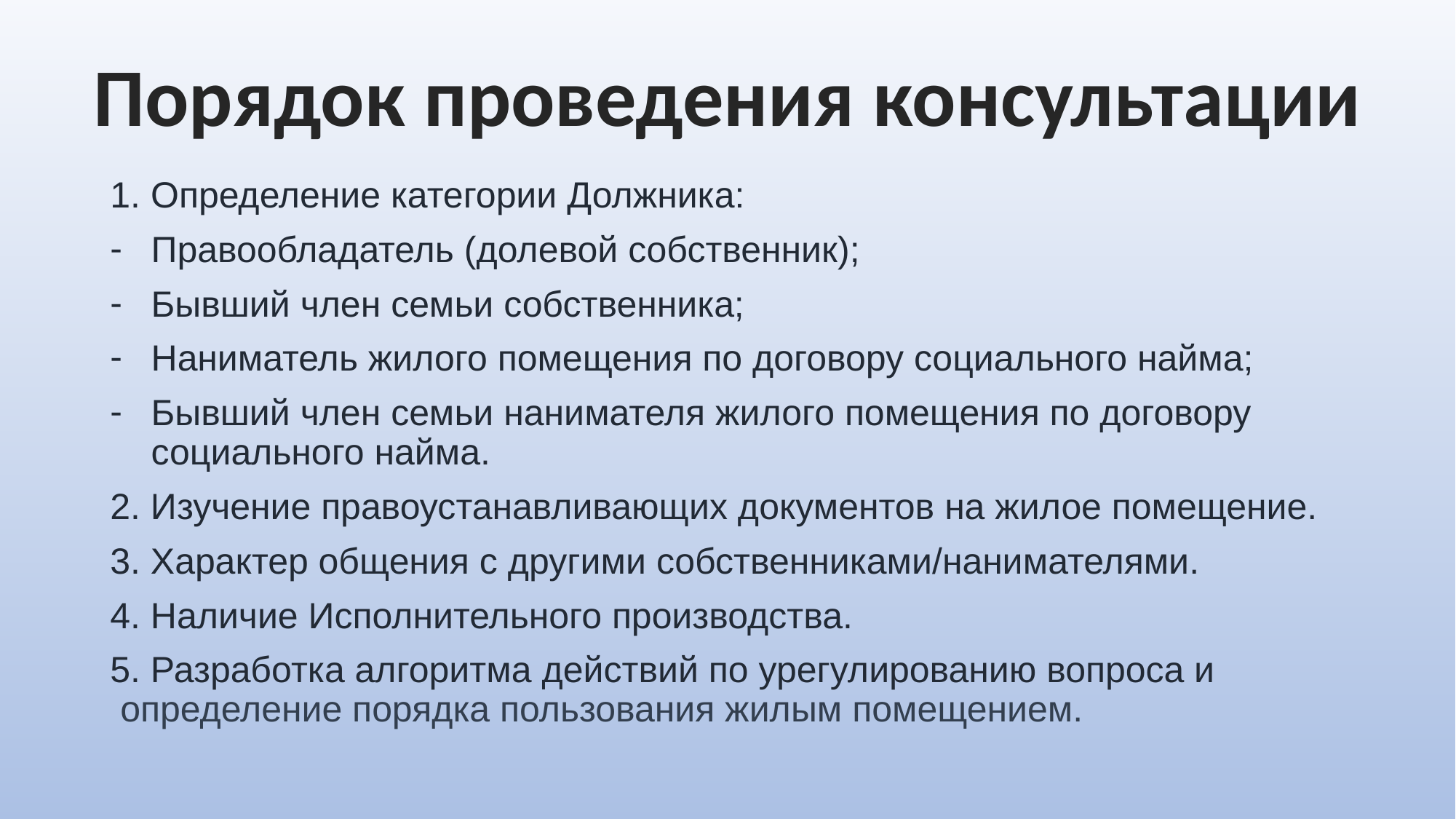

Порядок проведения консультации
 Определение категории Должника:
Правообладатель (долевой собственник);
Бывший член семьи собственника;
Наниматель жилого помещения по договору социального найма;
Бывший член семьи нанимателя жилого помещения по договору социального найма.
2. Изучение правоустанавливающих документов на жилое помещение.
3. Характер общения с другими собственниками/нанимателями.
4. Наличие Исполнительного производства.
5. Разработка алгоритма действий по урегулированию вопроса и  определение порядка пользования жилым помещением.